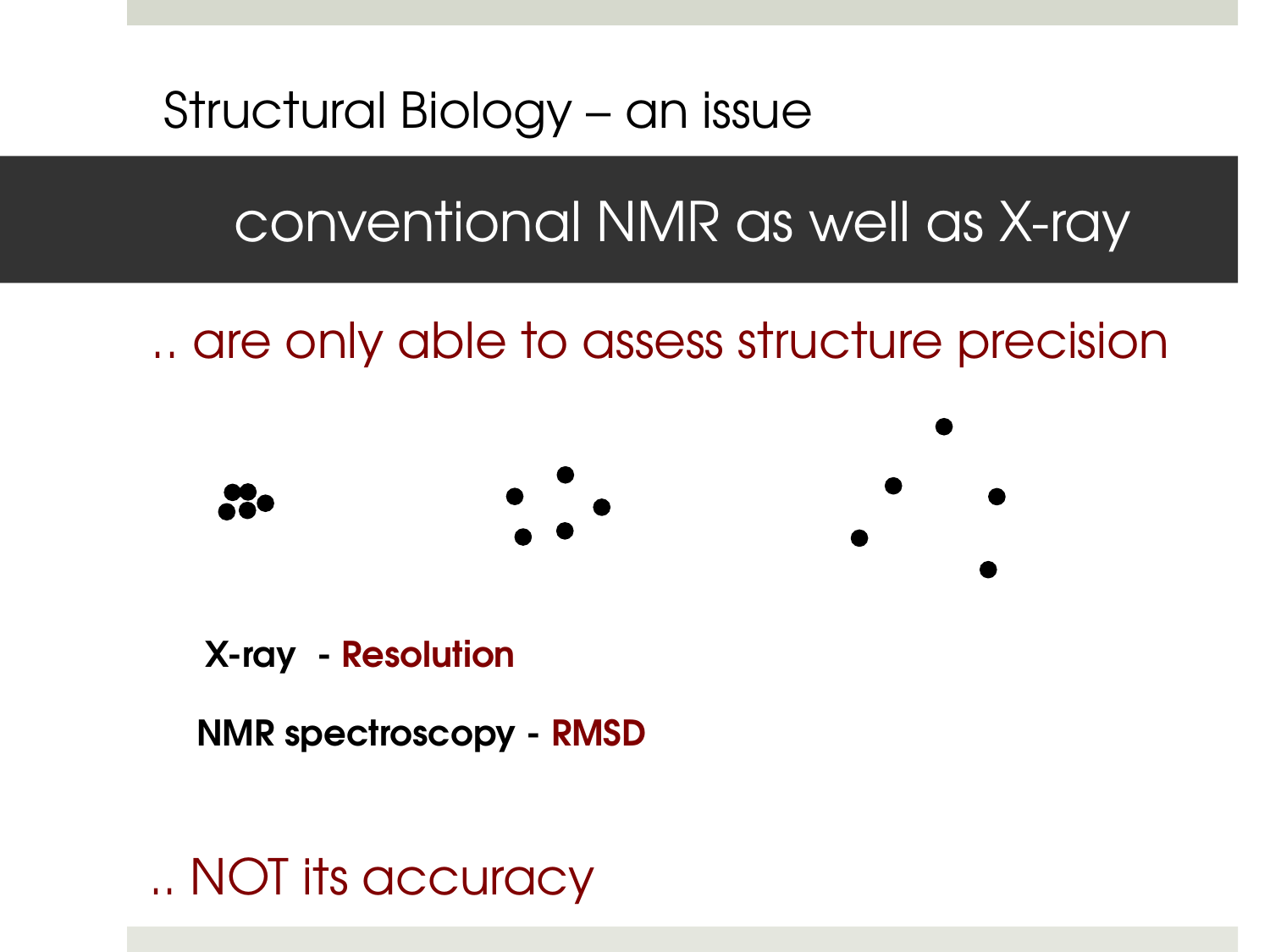

Structural Biology – an issue
# conventional NMR as well as X-ray
.. are only able to assess structure precision

X-ray  - Resolution
NMR spectroscopy - RMSD
.. NOT its accuracy